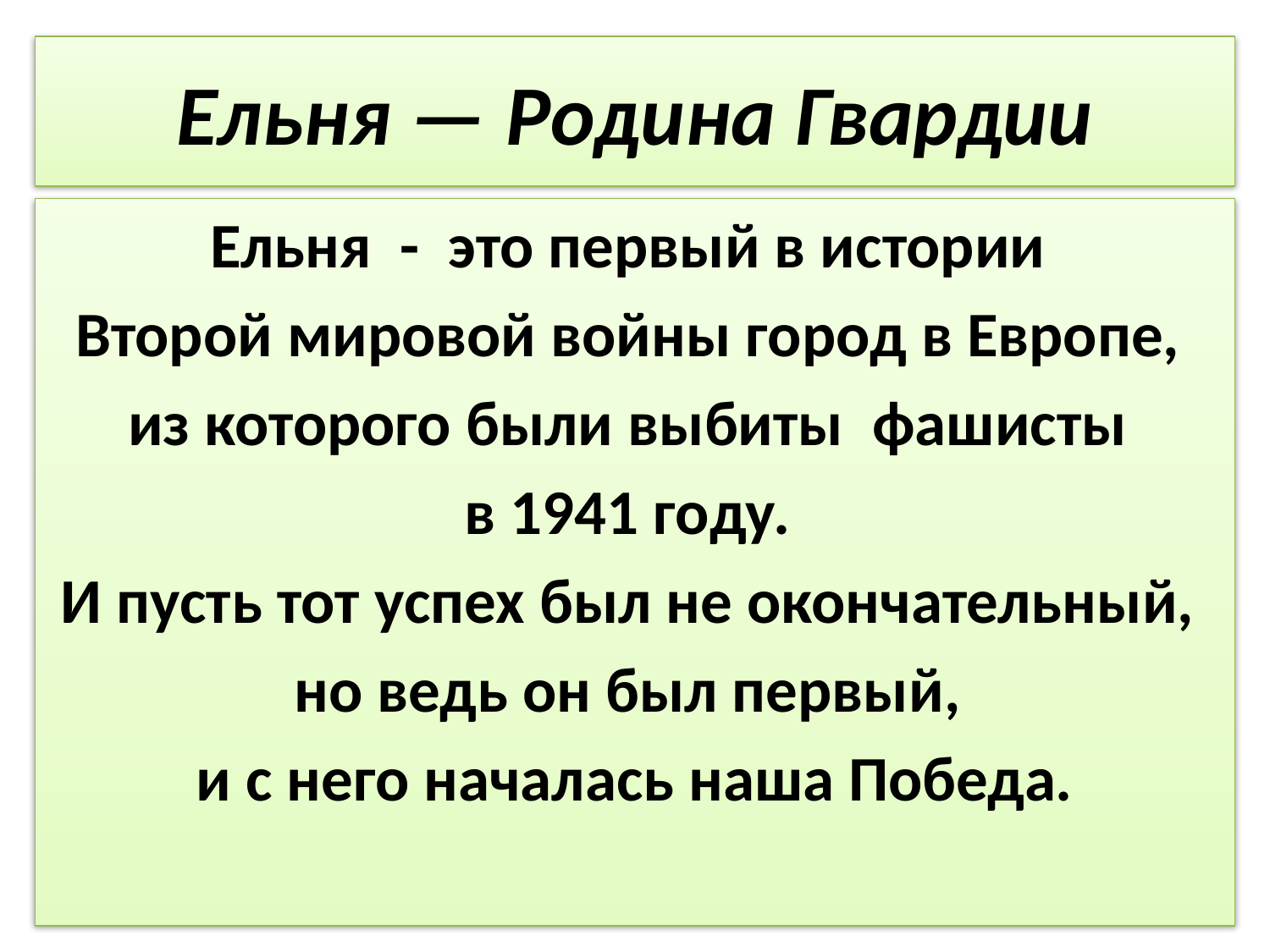

# Ельня — Родина Гвардии
Ельня  -  это первый в истории
Второй мировой войны город в Европе,
из которого были выбиты  фашисты
в 1941 году.
И пусть тот успех был не окончательный,
но ведь он был первый,
и с него началась наша Победа.